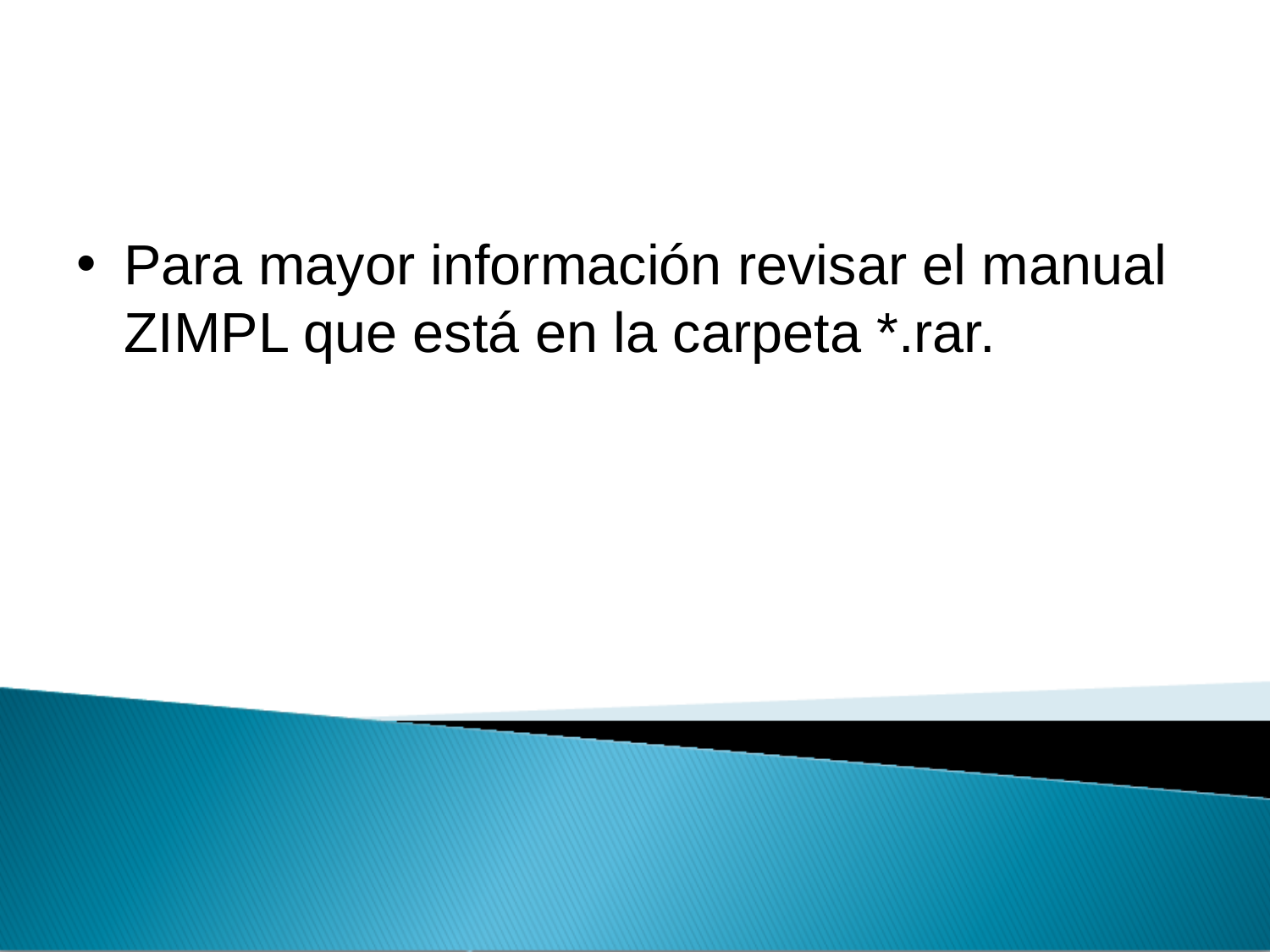

Para mayor información revisar el manual ZIMPL que está en la carpeta *.rar.